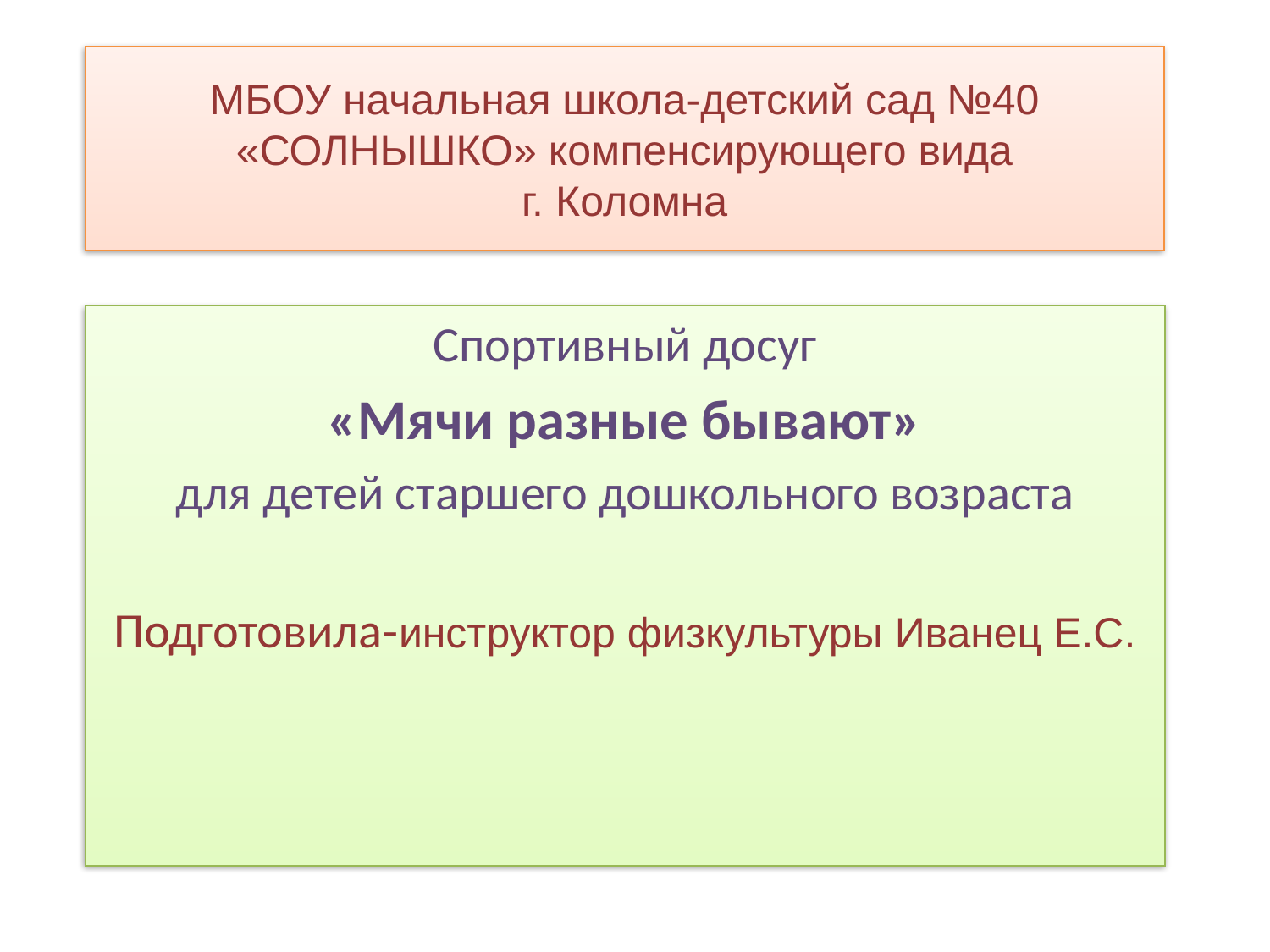

# МБОУ начальная школа-детский сад №40 «СОЛНЫШКО» компенсирующего вида г. Коломна
Спортивный досуг
«Мячи разные бывают»
для детей старшего дошкольного возраста

Подготовила-инструктор физкультуры Иванец Е.С.